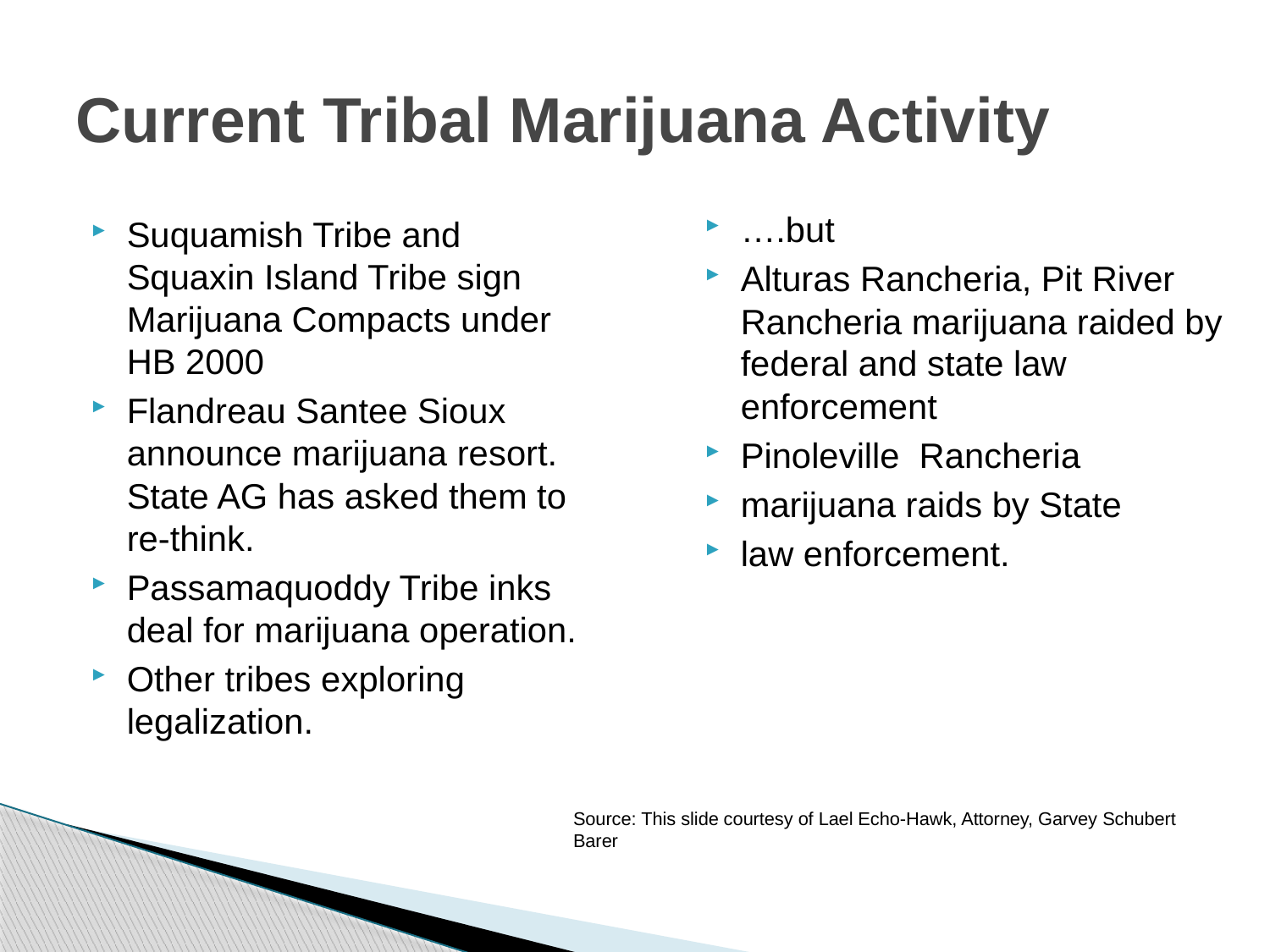

# Current Tribal Marijuana Activity
….but
Alturas Rancheria, Pit River Rancheria marijuana raided by federal and state law enforcement
Pinoleville  Rancheria
marijuana raids by State
law enforcement.
Suquamish Tribe and Squaxin Island Tribe sign Marijuana Compacts under HB 2000
Flandreau Santee Sioux announce marijuana resort.  State AG has asked them to re-think.
Passamaquoddy Tribe inks deal for marijuana operation.
Other tribes exploring legalization.
Source: This slide courtesy of Lael Echo-Hawk, Attorney, Garvey Schubert Barer